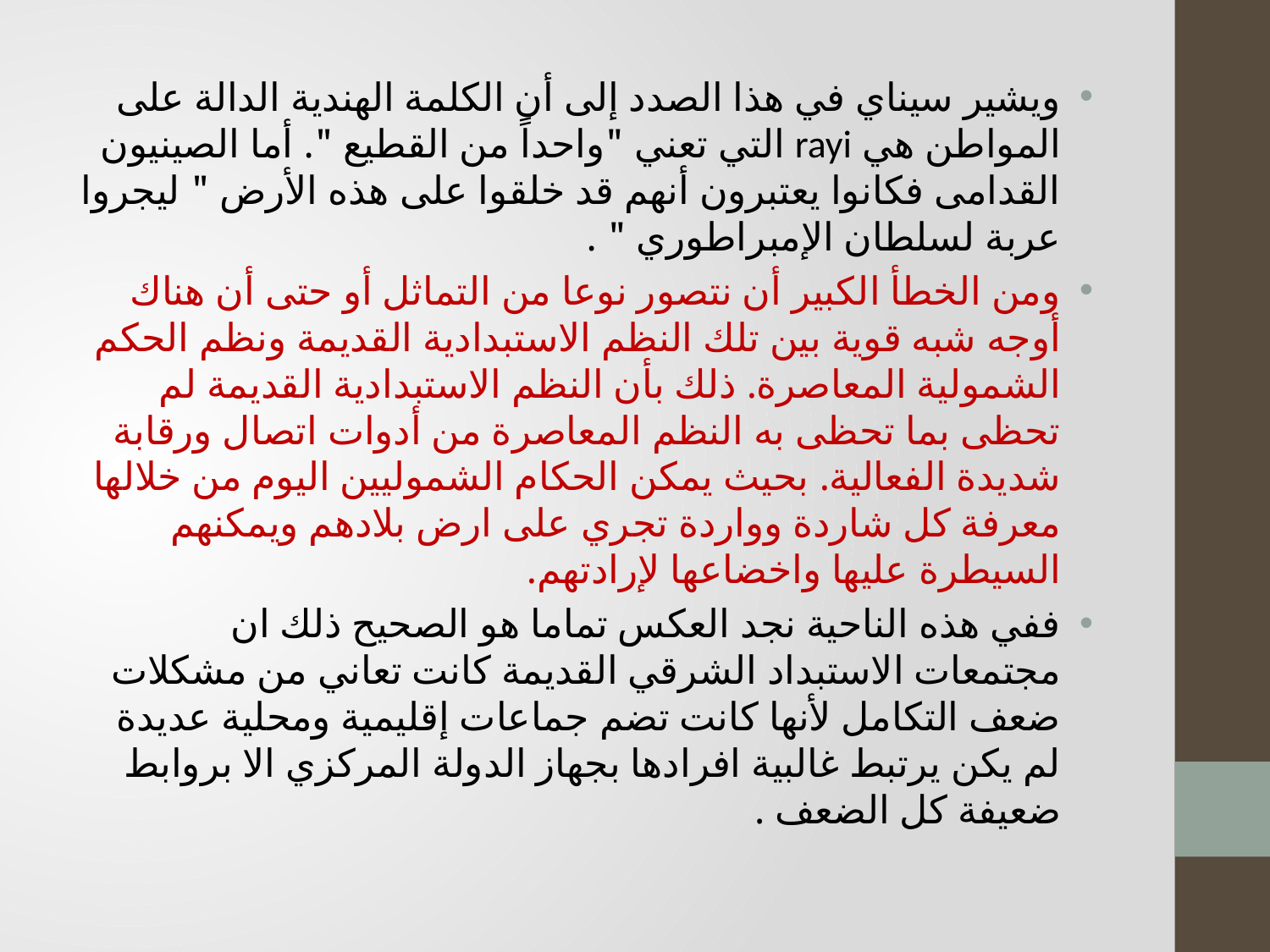

ويشير سيناي في هذا الصدد إلى أن الكلمة الهندية الدالة على المواطن هي rayi التي تعني "واحداً من القطيع ". أما الصينيون القدامى فكانوا يعتبرون أنهم قد خلقوا على هذه الأرض " ليجروا عربة لسلطان الإمبراطوري " .
ومن الخطأ الكبير أن نتصور نوعا من التماثل أو حتى أن هناك أوجه شبه قوية بين تلك النظم الاستبدادية القديمة ونظم الحكم الشمولية المعاصرة. ذلك بأن النظم الاستبدادية القديمة لم تحظى بما تحظى به النظم المعاصرة من أدوات اتصال ورقابة شديدة الفعالية. بحيث يمكن الحكام الشموليين اليوم من خلالها معرفة كل شاردة وواردة تجري على ارض بلادهم ويمكنهم السيطرة عليها واخضاعها لإرادتهم.
ففي هذه الناحية نجد العكس تماما هو الصحيح ذلك ان مجتمعات الاستبداد الشرقي القديمة كانت تعاني من مشكلات ضعف التكامل لأنها كانت تضم جماعات إقليمية ومحلية عديدة لم يكن يرتبط غالبية افرادها بجهاز الدولة المركزي الا بروابط ضعيفة كل الضعف .